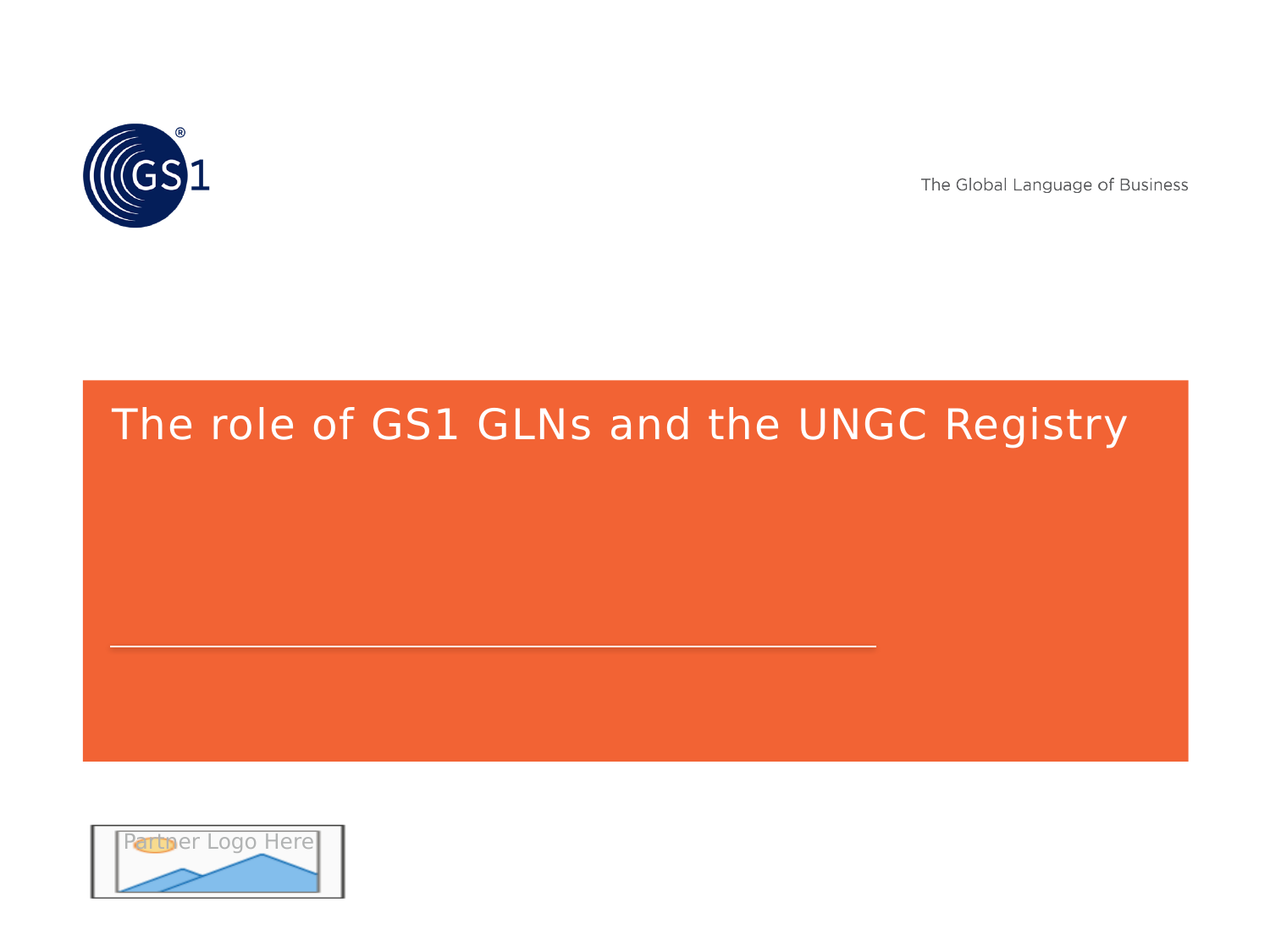

# The role of GS1 GLNs and the UNGC Registry